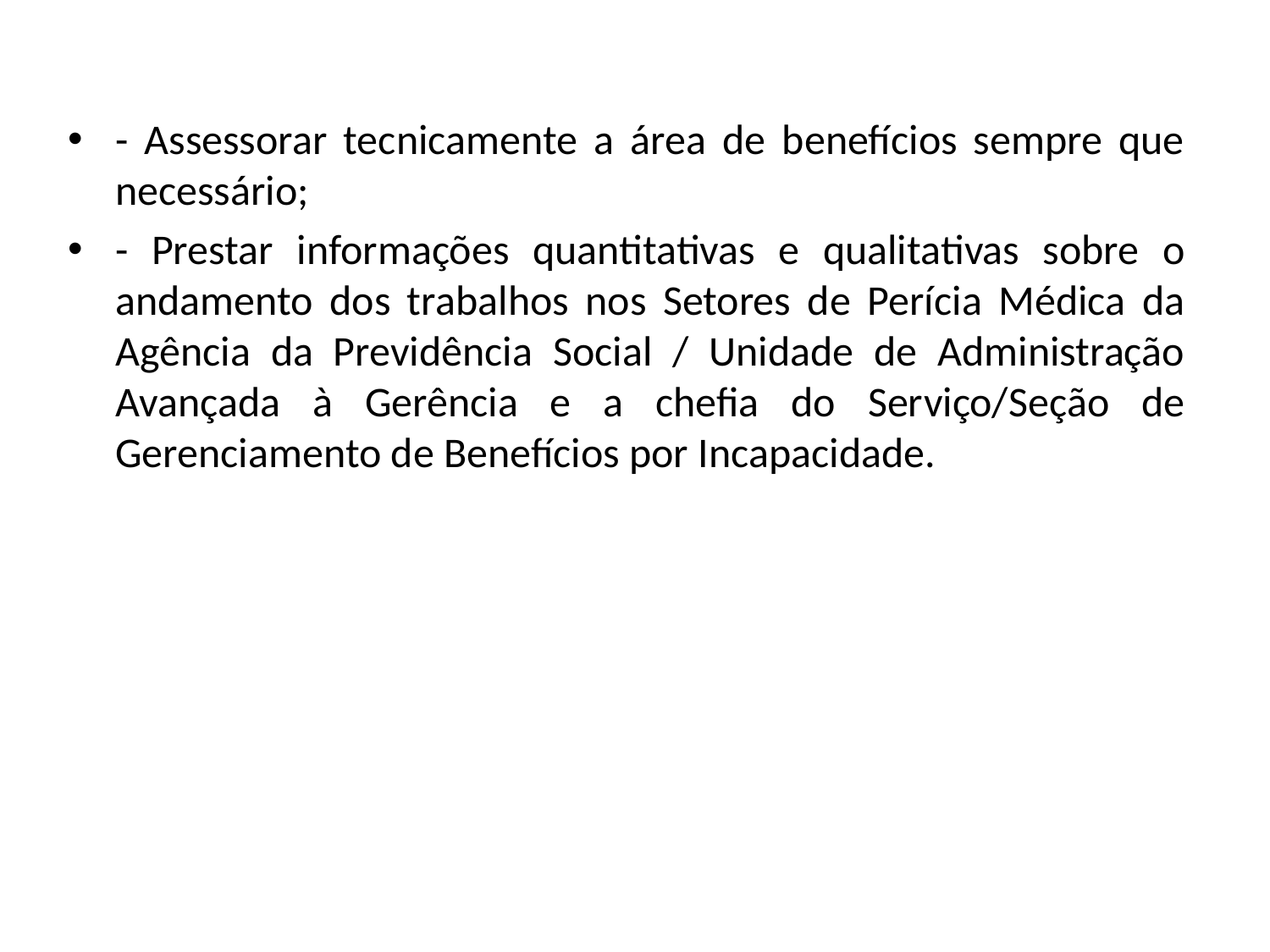

- Assessorar tecnicamente a área de benefícios sempre que necessário;
- Prestar informações quantitativas e qualitativas sobre o andamento dos trabalhos nos Setores de Perícia Médica da Agência da Previdência Social / Unidade de Administração Avançada à Gerência e a chefia do Serviço/Seção de Gerenciamento de Benefícios por Incapacidade.